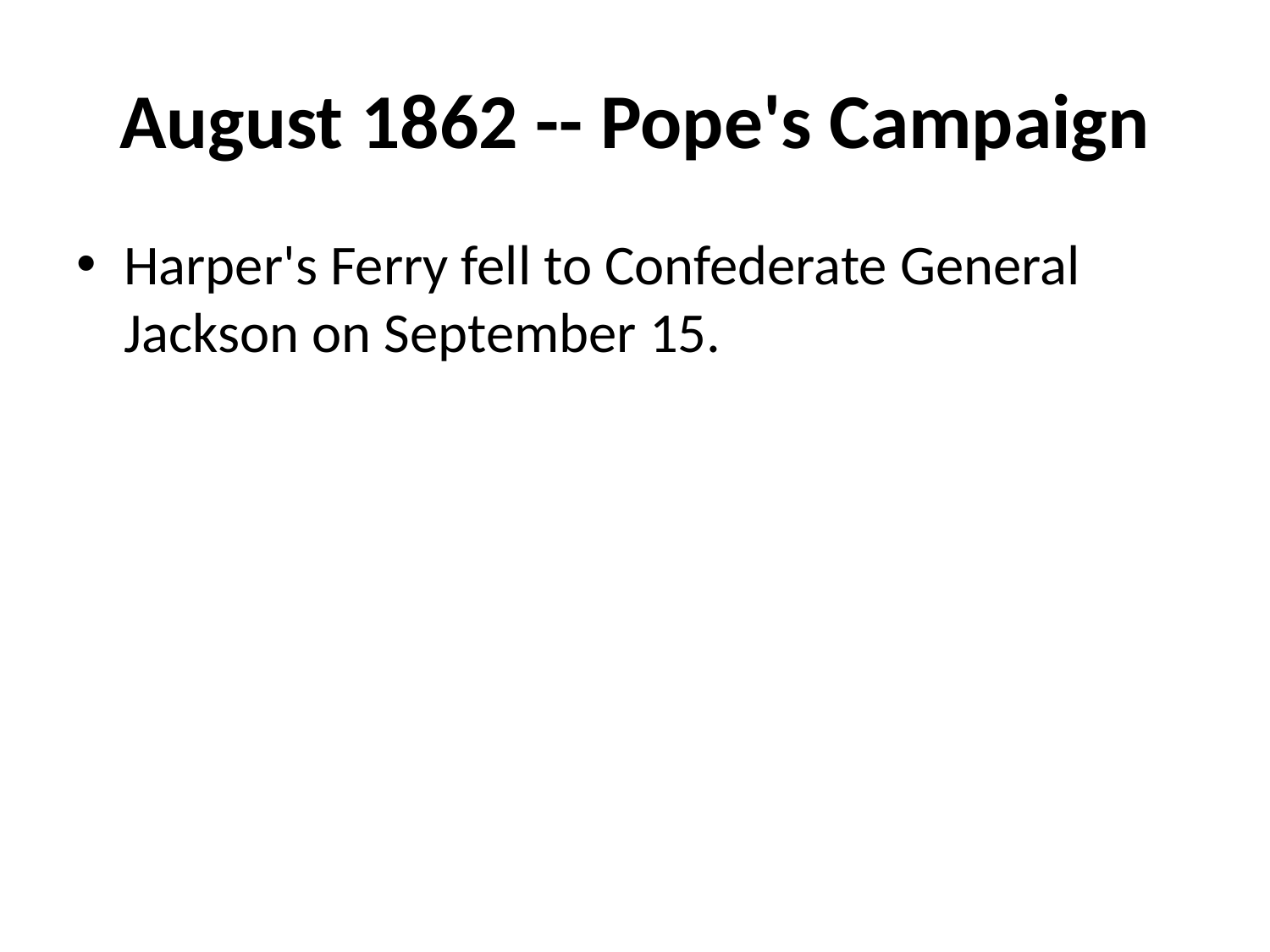

# August 1862 -- Pope's Campaign
Harper's Ferry fell to Confederate General Jackson on September 15.